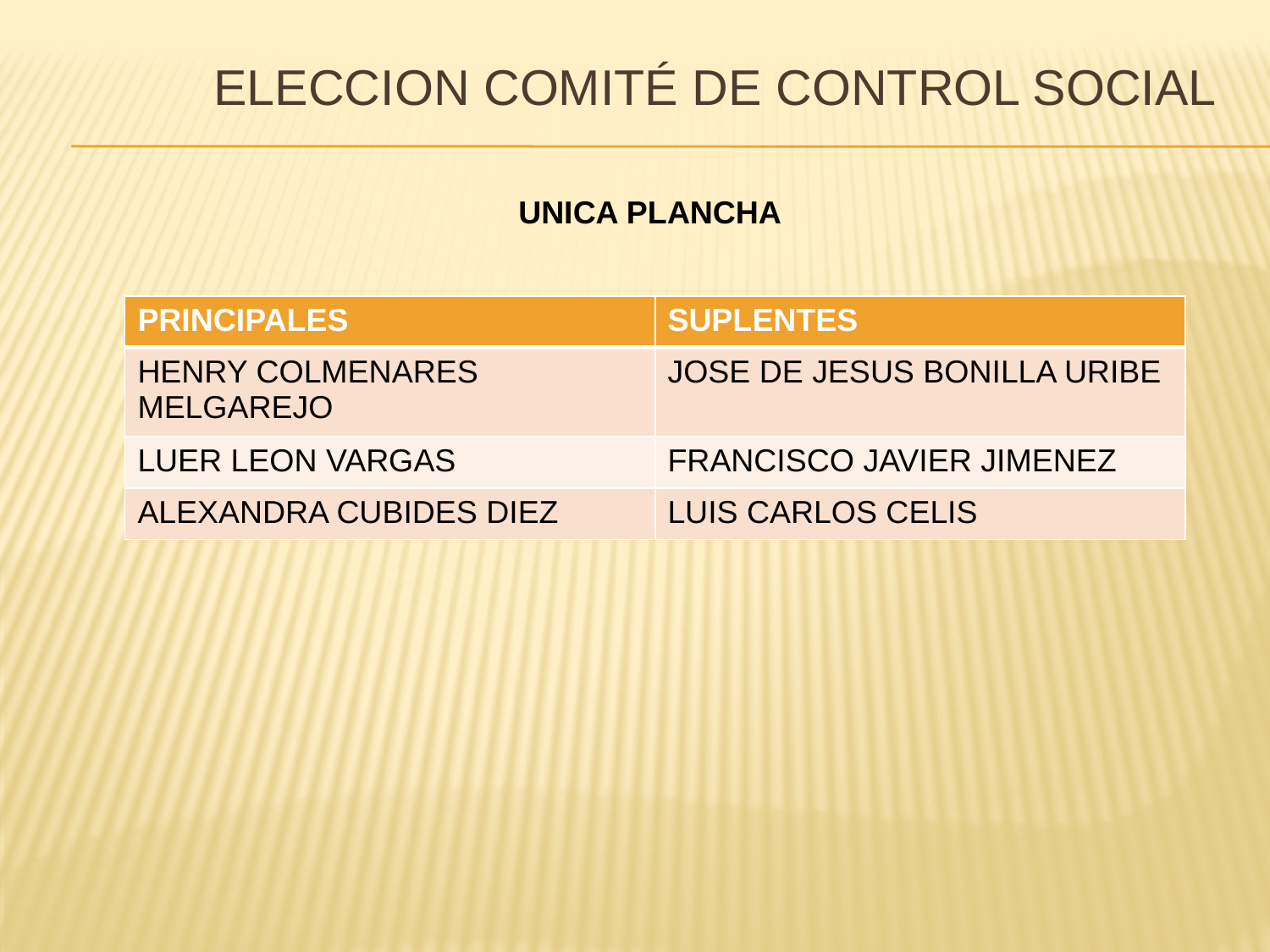

# ELECCION COMITÉ DE CONTROL SOCIAL
UNICA PLANCHA
| PRINCIPALES | SUPLENTES |
| --- | --- |
| HENRY COLMENARES MELGAREJO | JOSE DE JESUS BONILLA URIBE |
| LUER LEON VARGAS | FRANCISCO JAVIER JIMENEZ |
| ALEXANDRA CUBIDES DIEZ | LUIS CARLOS CELIS |